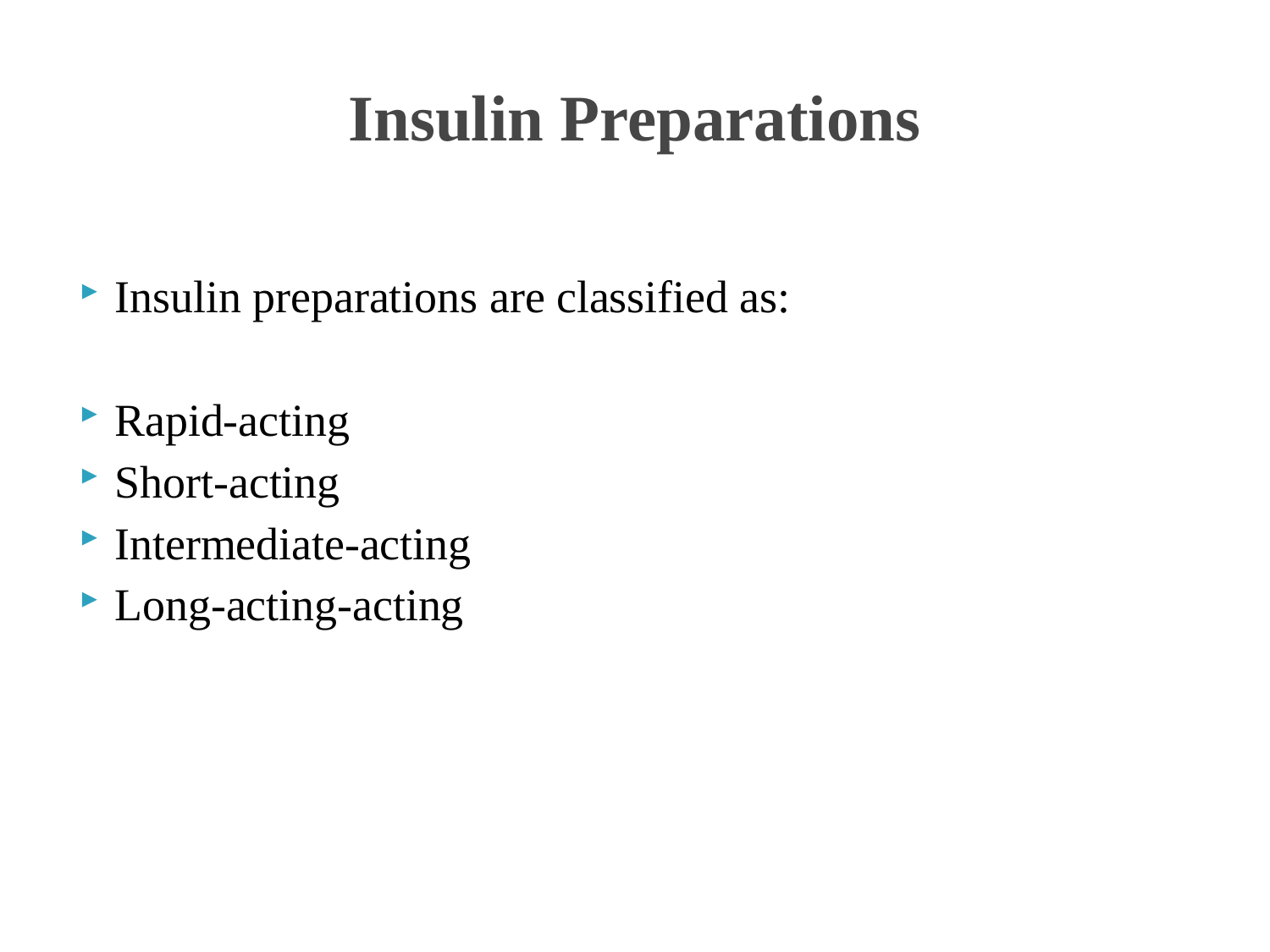

# Insulin Preparations
Insulin preparations are classified as:

Rapid-acting
Short-acting
Intermediate-acting
Long-acting-acting